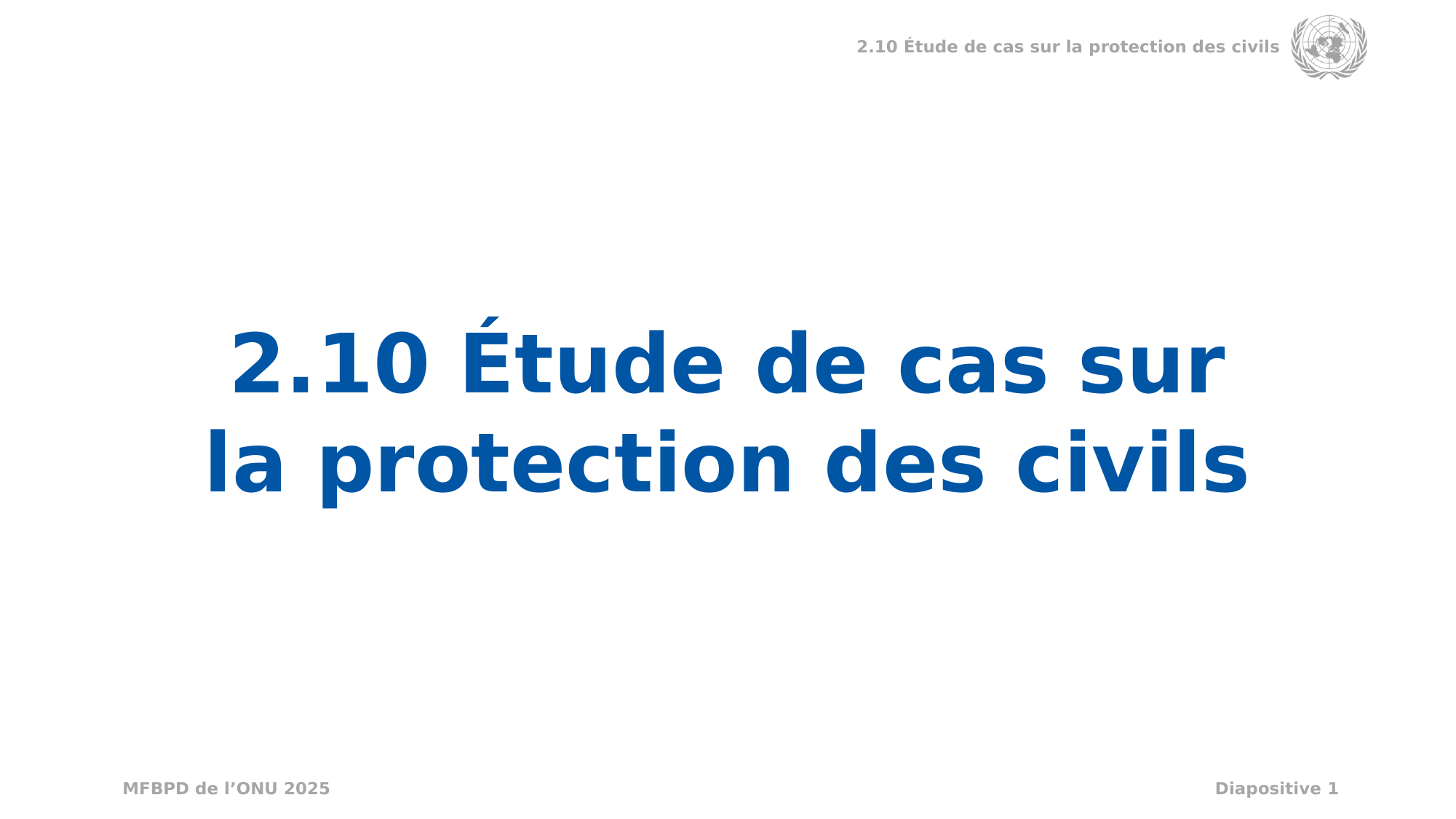

2.10 Étude de cas sur la protection des civils